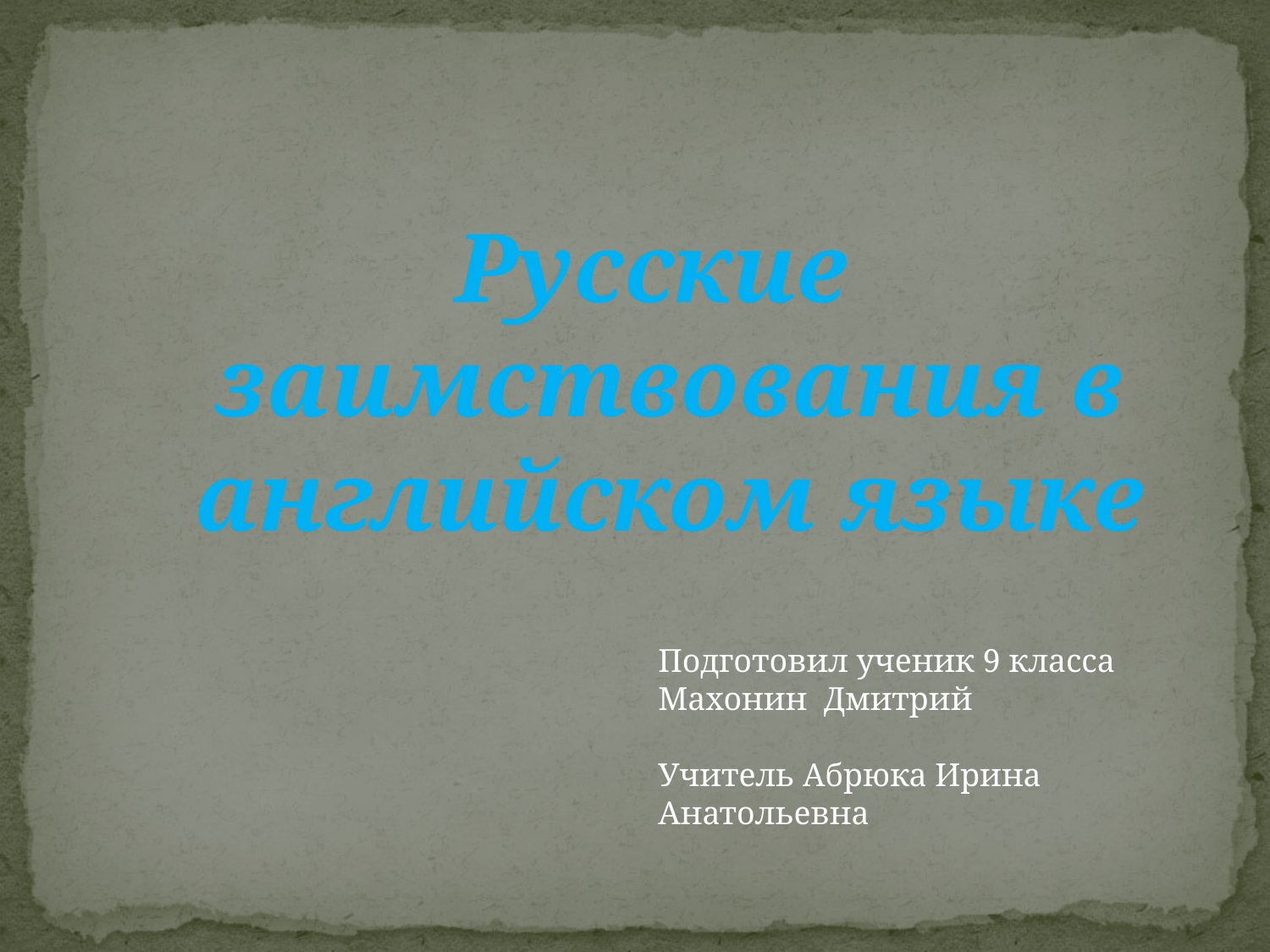

#
Русские заимствования в английском языке
Подготовил ученик 9 класса
Махонин  Дмитрий

Учитель Абрюка Ирина Анатольевна